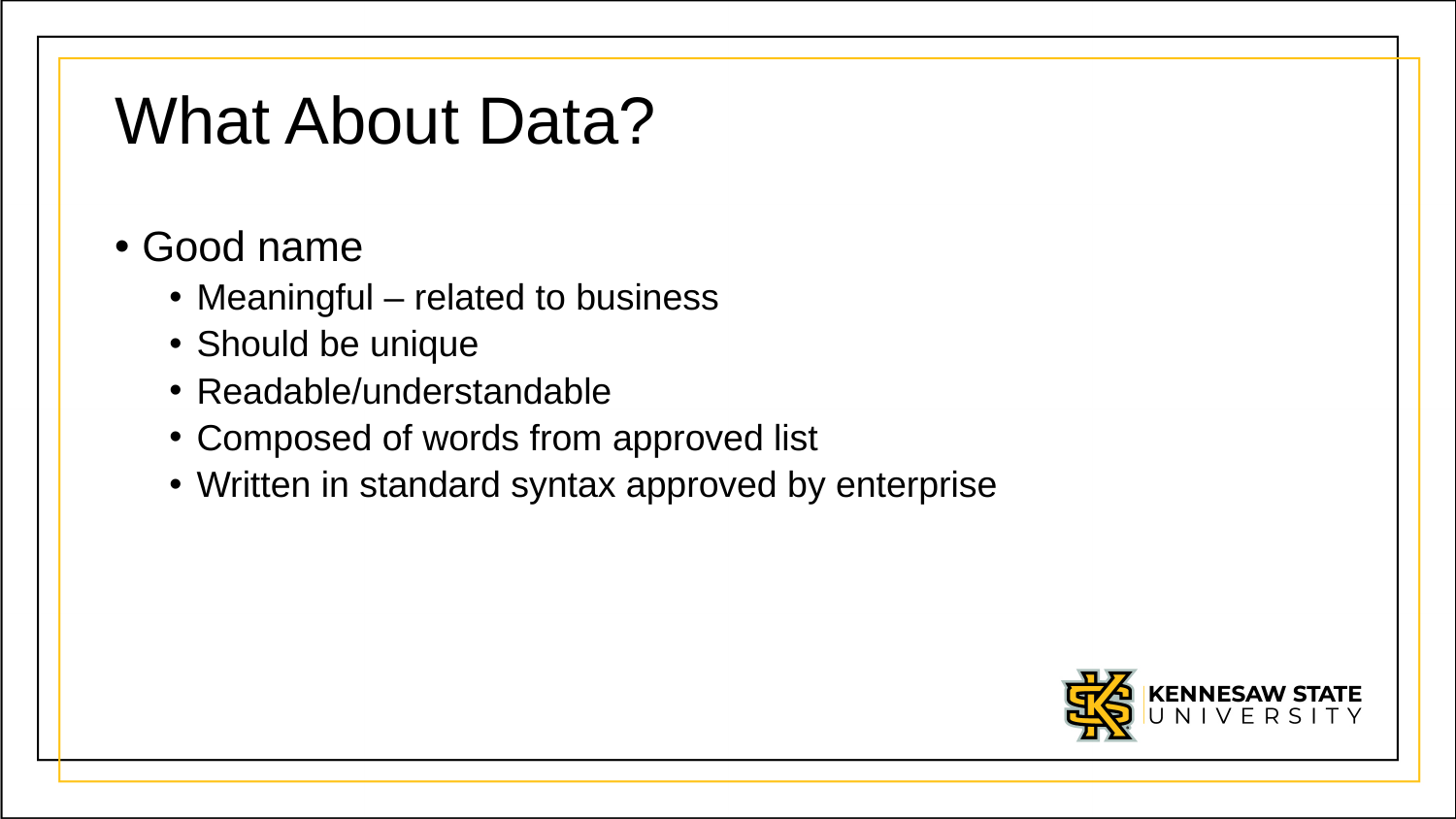

# What About Data?
Good name
Meaningful – related to business
Should be unique
Readable/understandable
Composed of words from approved list
Written in standard syntax approved by enterprise